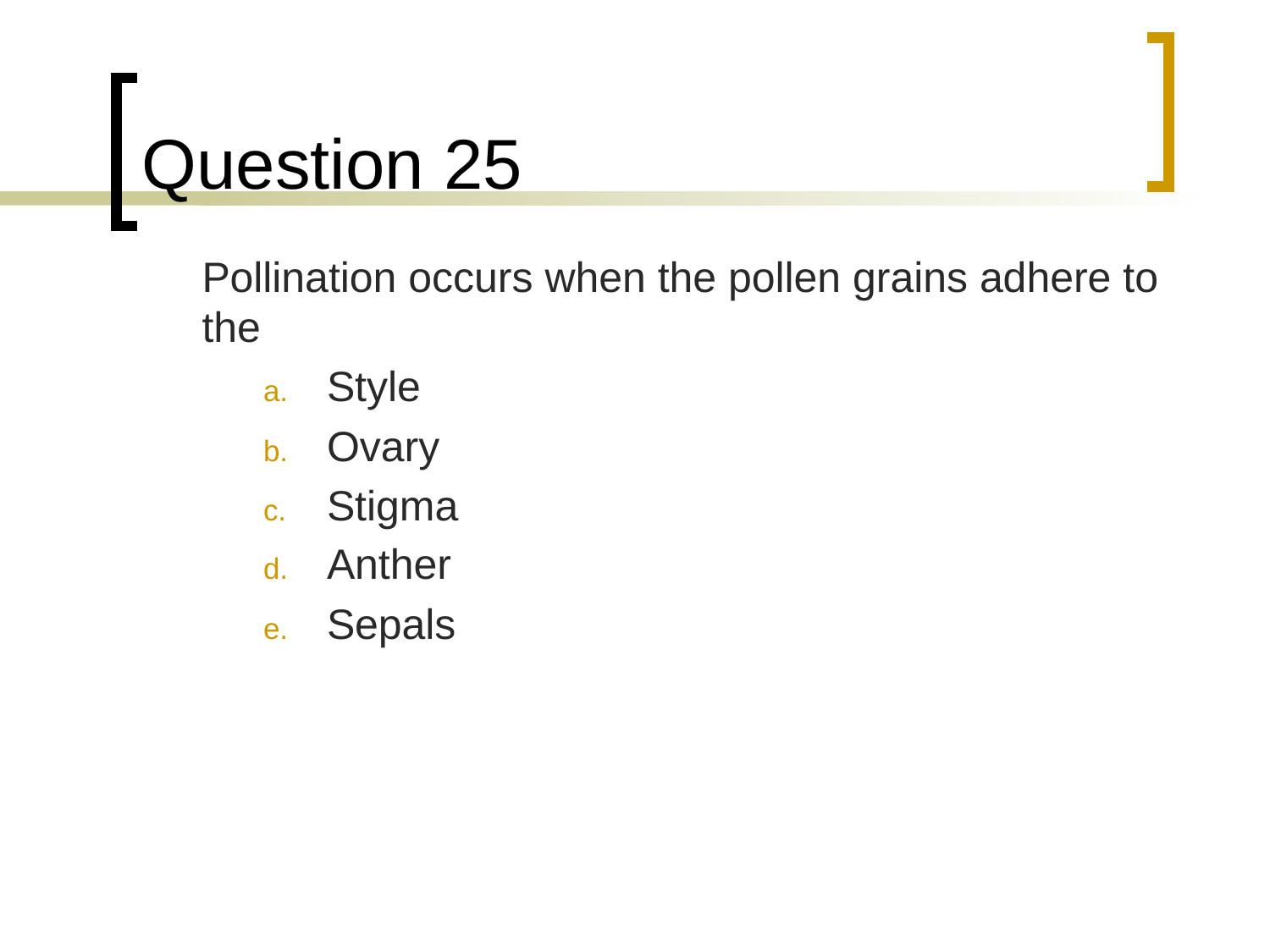

# Question 25
	Pollination occurs when the pollen grains adhere to the
Style
Ovary
Stigma
Anther
Sepals